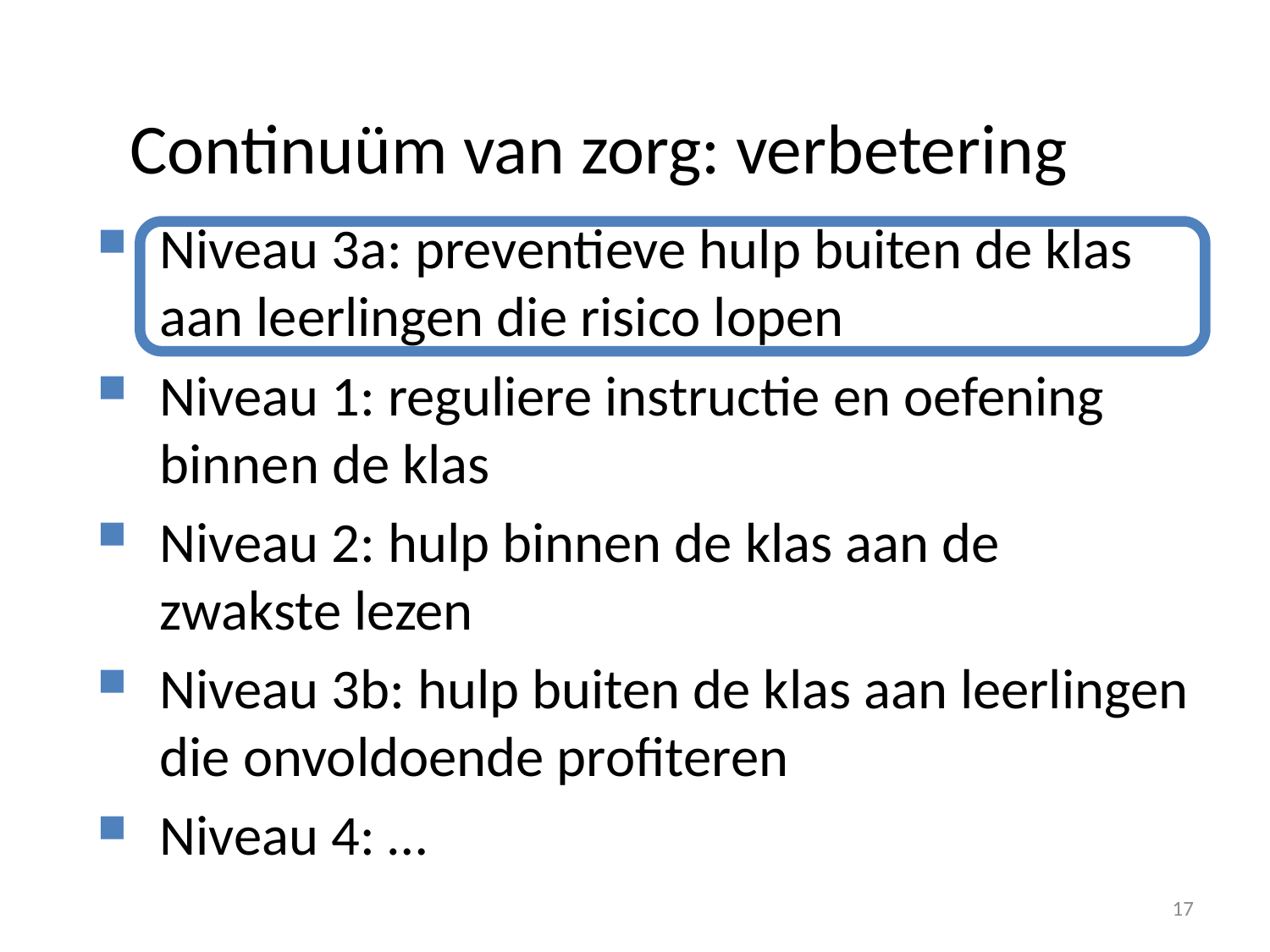

Continuüm van zorg: verbetering
Niveau 3a: preventieve hulp buiten de klas aan leerlingen die risico lopen
Niveau 1: reguliere instructie en oefening binnen de klas
Niveau 2: hulp binnen de klas aan de zwakste lezen
Niveau 3b: hulp buiten de klas aan leerlingen die onvoldoende profiteren
Niveau 4: …

17